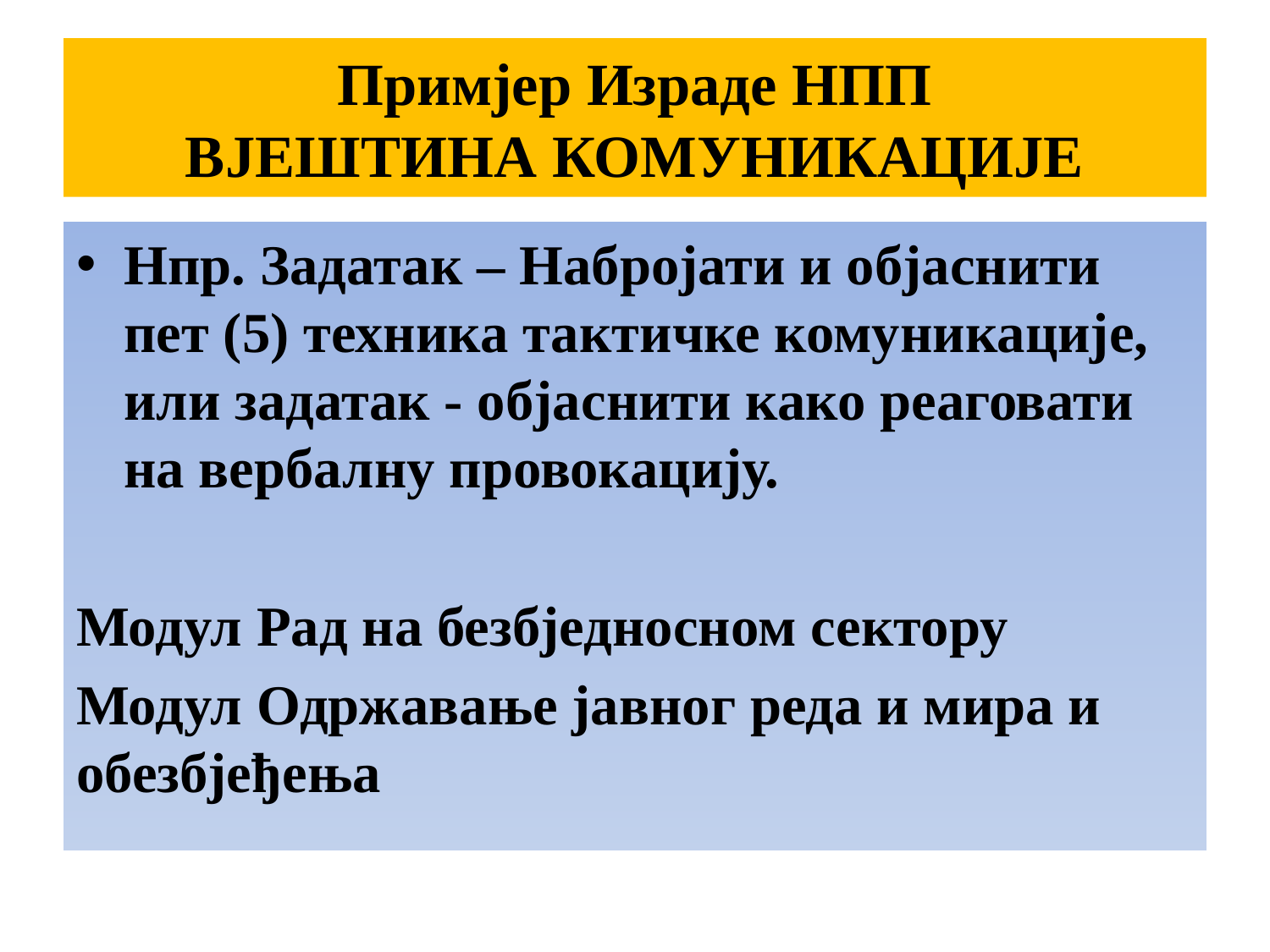

# Примјер Израде НПП ВЈЕШТИНА КОМУНИКАЦИЈЕ
Нпр. Задатак – Набројати и објаснити пет (5) техника тактичке комуникације, или задатак - објаснити како реаговати на вербалну провокацију.

Модул Рад на безбједносном сектору
Модул Одржавање јавног реда и мира и обезбјеђења